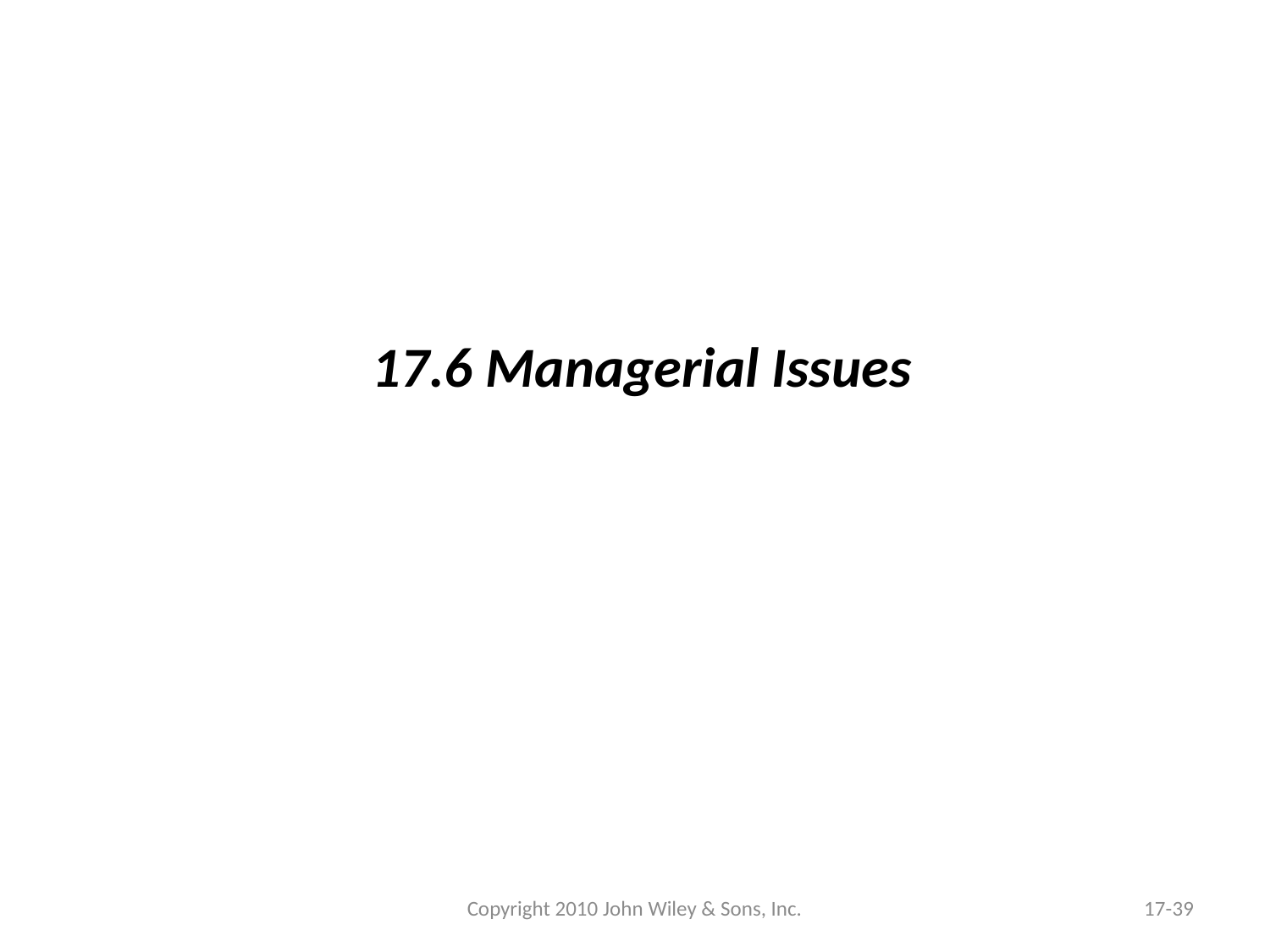

17.6 Managerial Issues

Copyright 2010 John Wiley & Sons, Inc.
17-39